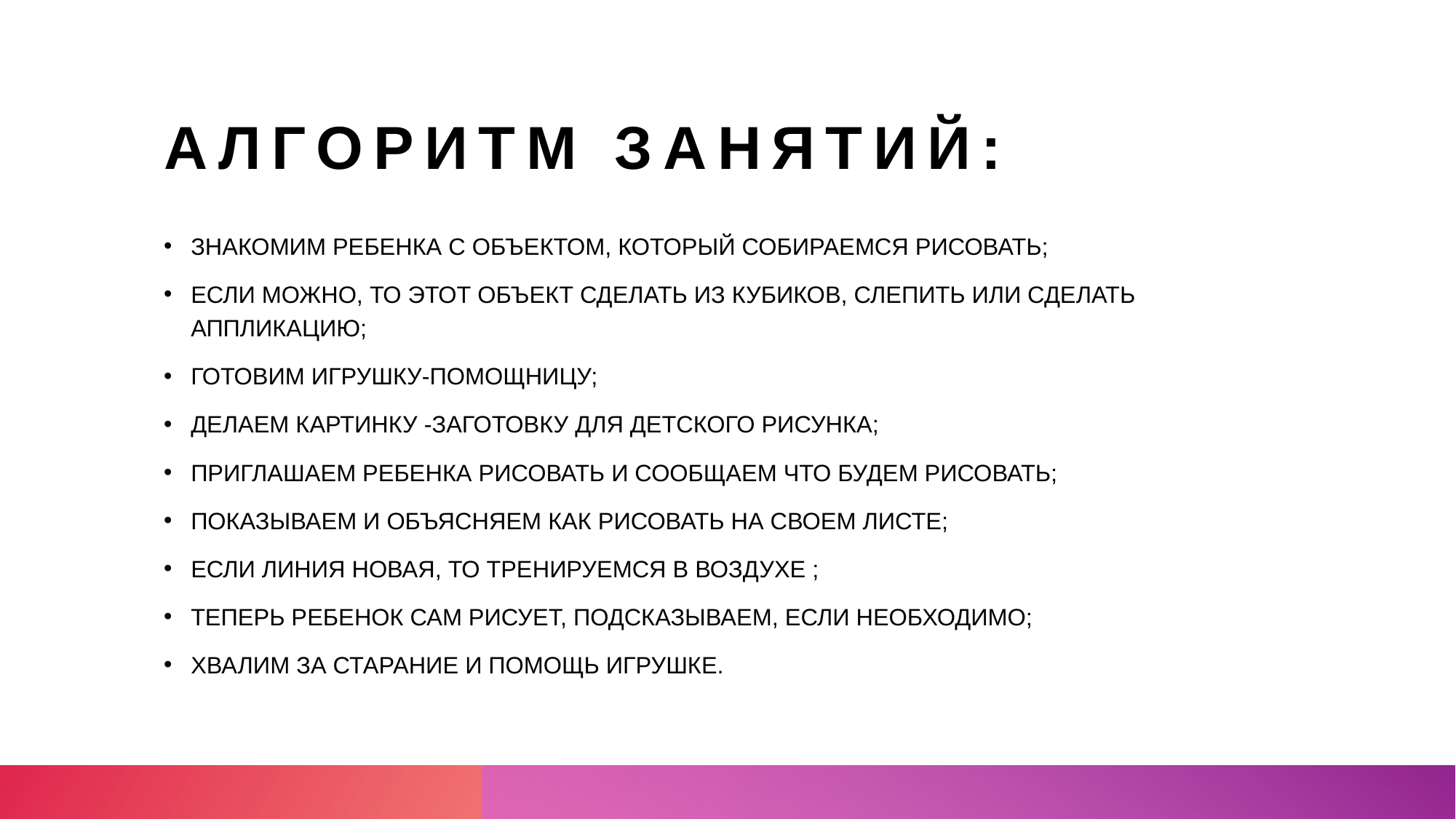

Алгоритм занятий:
Знакомим ребенка с объектом, который собираемся рисовать;
Если можно, то этот объект сделать из кубиков, слепить или сделать аппликацию;
Готовим игрушку-помощницу;
Делаем картинку -заготовку для детского рисунка;
Приглашаем ребенка рисовать и сообщаем что будем рисовать;
Показываем и объясняем как рисовать на своем листе;
Если линия новая, то тренируемся в воздухе ;
Теперь ребенок сам рисует, подсказываем, если необходимо;
Хвалим за старание и помощь игрушке.